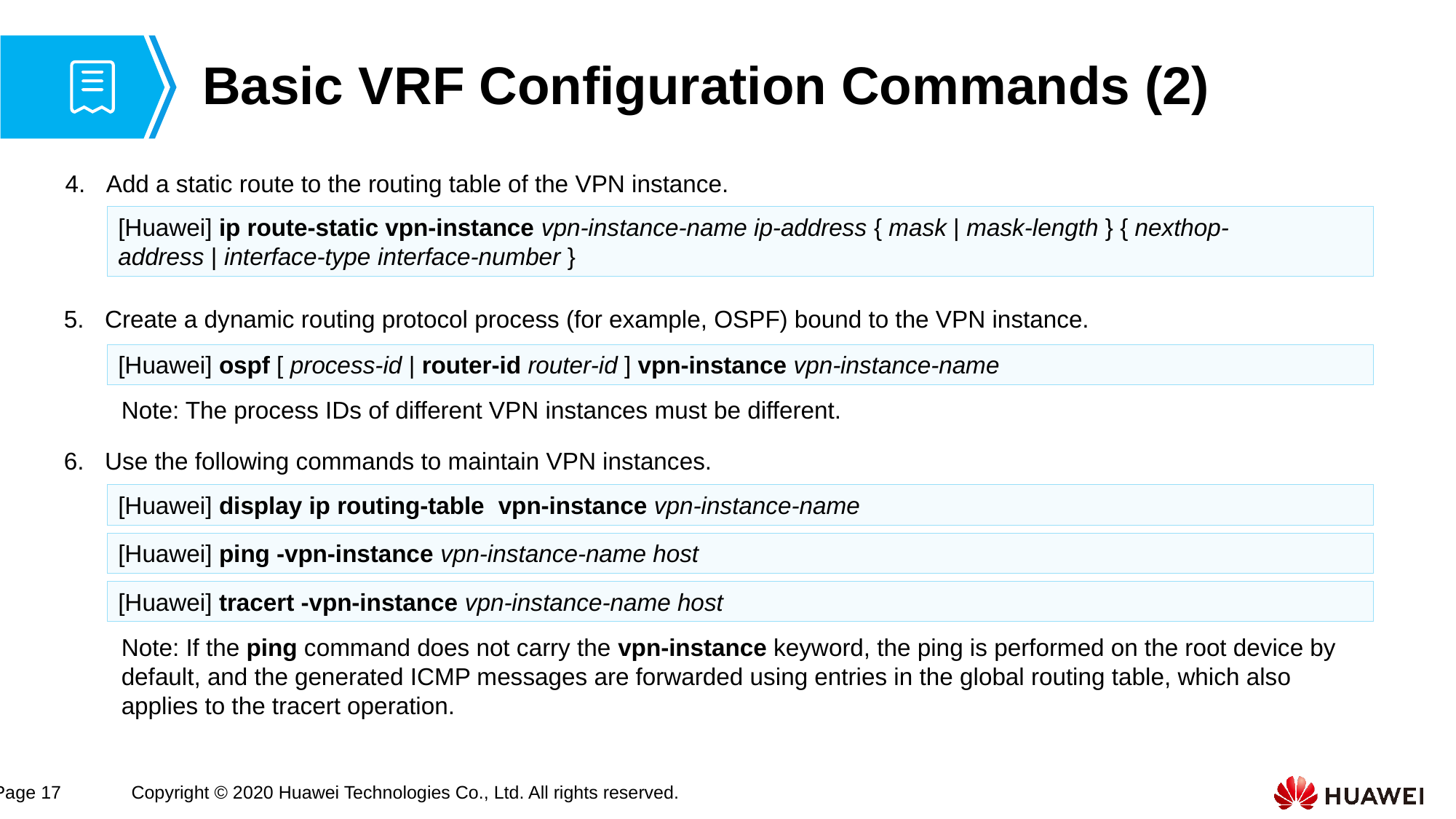

# Basic VRF Configuration Commands (2)
Add a static route to the routing table of the VPN instance.
[Huawei] ip route-static vpn-instance vpn-instance-name ip-address { mask | mask-length } { nexthop-address | interface-type interface-number }
Create a dynamic routing protocol process (for example, OSPF) bound to the VPN instance.
[Huawei] ospf [ process-id | router-id router-id ] vpn-instance vpn-instance-name
Note: The process IDs of different VPN instances must be different.
Use the following commands to maintain VPN instances.
[Huawei] display ip routing-table  vpn-instance vpn-instance-name
[Huawei] ping -vpn-instance vpn-instance-name host
[Huawei] tracert -vpn-instance vpn-instance-name host
Note: If the ping command does not carry the vpn-instance keyword, the ping is performed on the root device by default, and the generated ICMP messages are forwarded using entries in the global routing table, which also applies to the tracert operation.